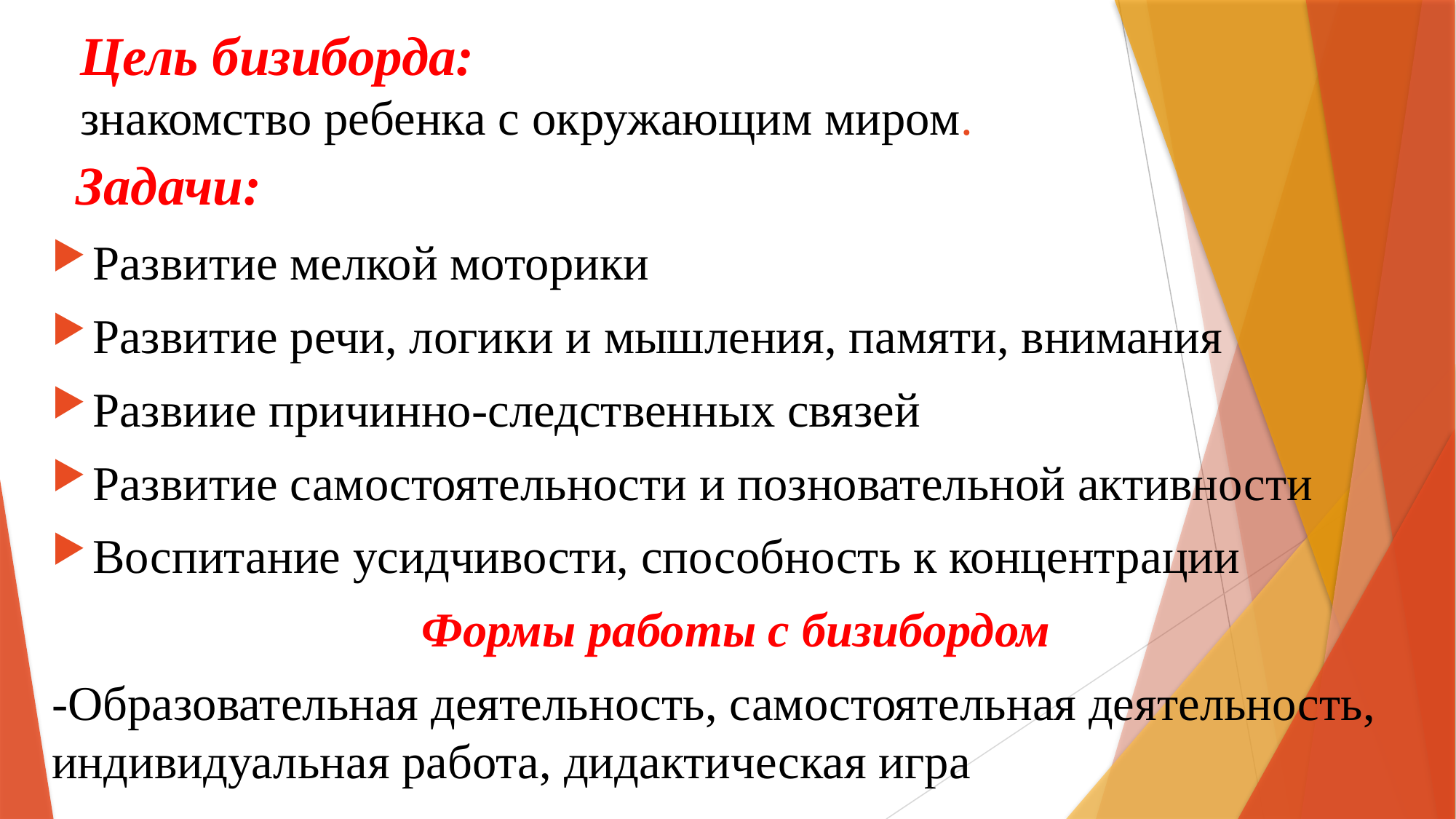

# Цель бизиборда: знакомство ребенка с окружающим миром.
  Задачи:
Развитие мелкой моторики
Развитие речи, логики и мышления, памяти, внимания
Развиие причинно-следственных связей
Развитие самостоятельности и позновательной активности
Воспитание усидчивости, способность к концентрации
Формы работы с бизибордом
-Образовательная деятельность, самостоятельная деятельность, индивидуальная работа, дидактическая игра